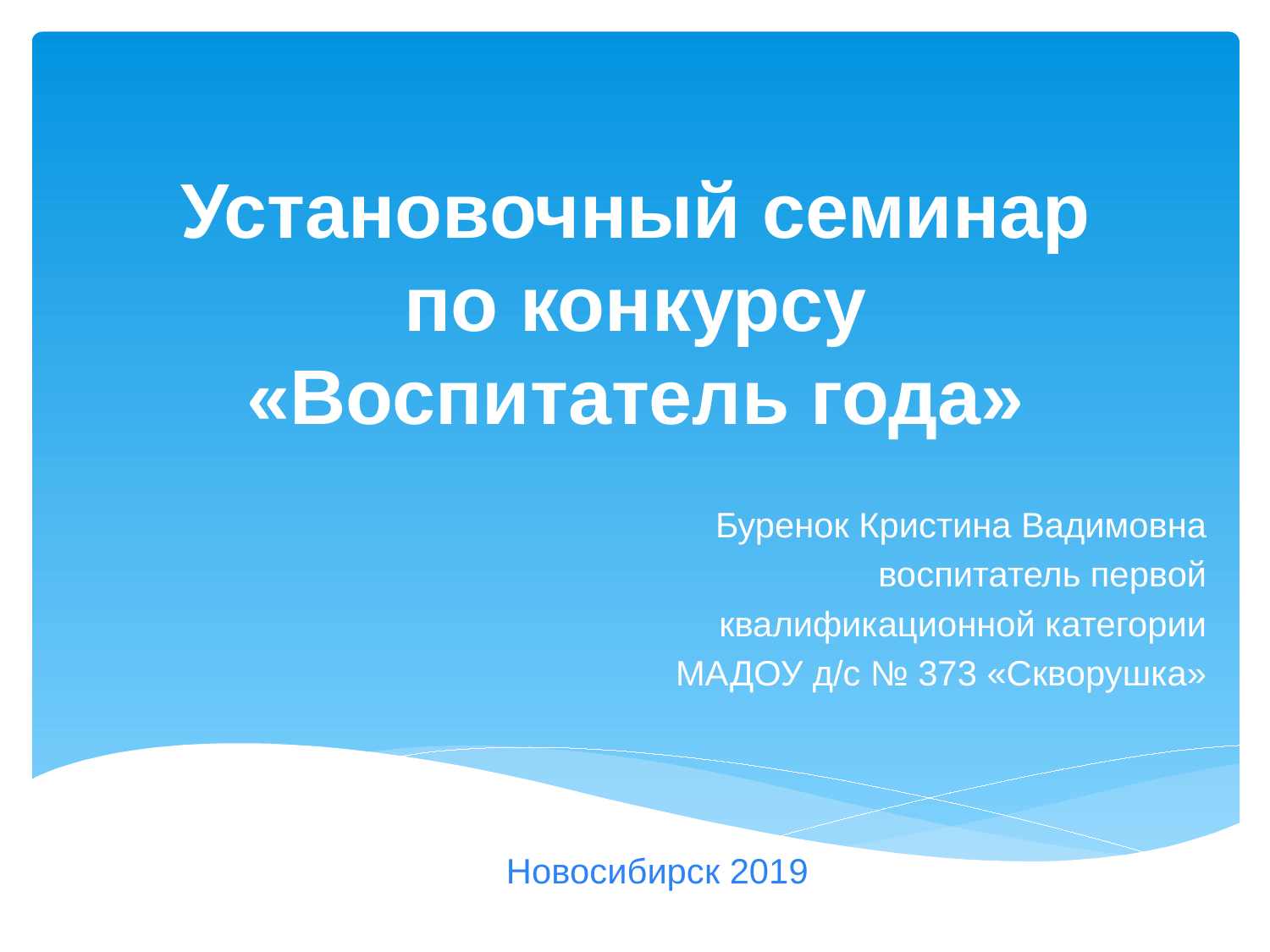

# Установочный семинар по конкурсу «Воспитатель года»
Буренок Кристина Вадимовна
воспитатель первой
 квалификационной категории
МАДОУ д/с № 373 «Скворушка»

Новосибирск 2019